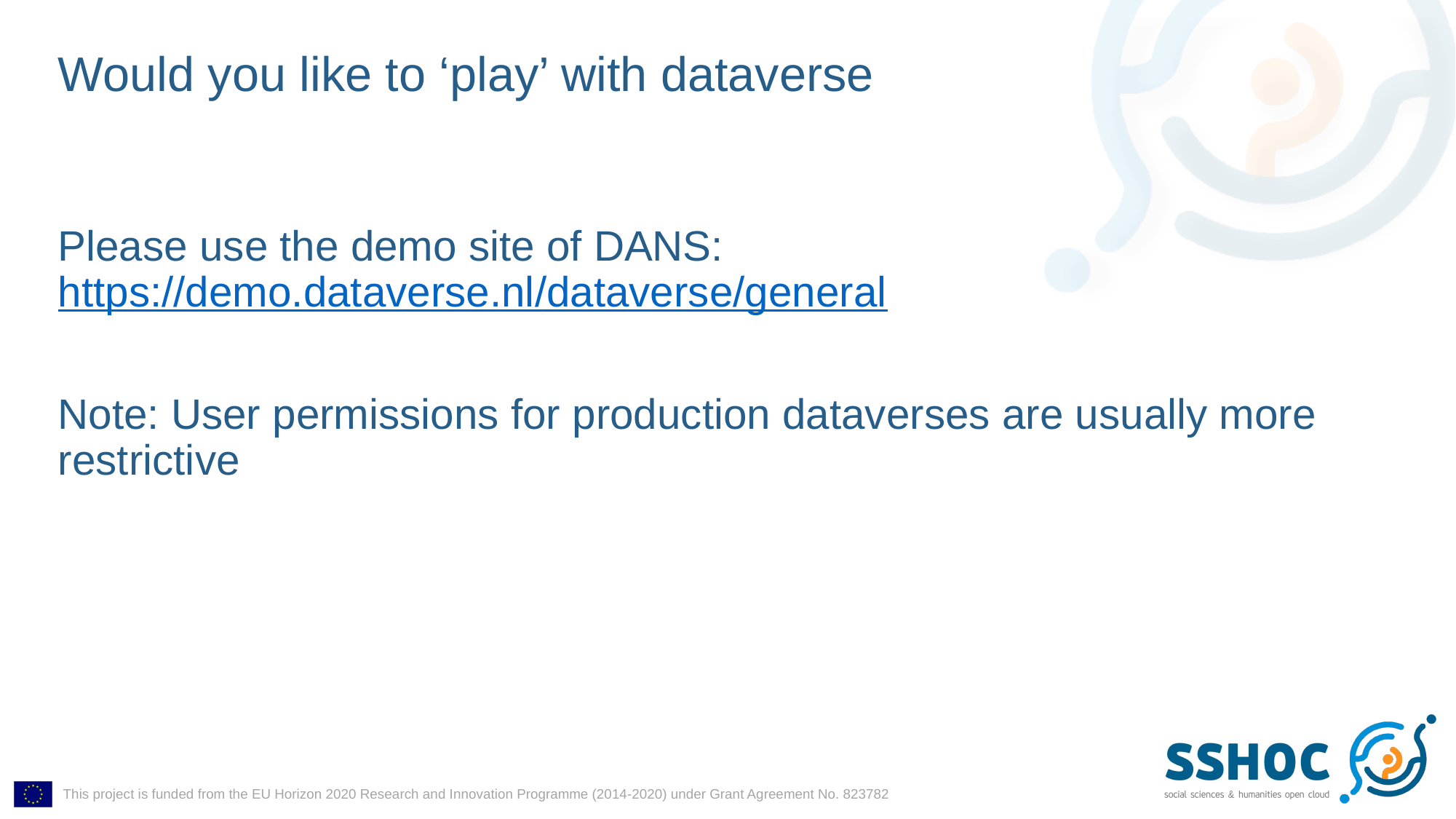

# Would you like to ‘play’ with dataverse
Please use the demo site of DANS: https://demo.dataverse.nl/dataverse/general

Note: User permissions for production dataverses are usually more restrictive